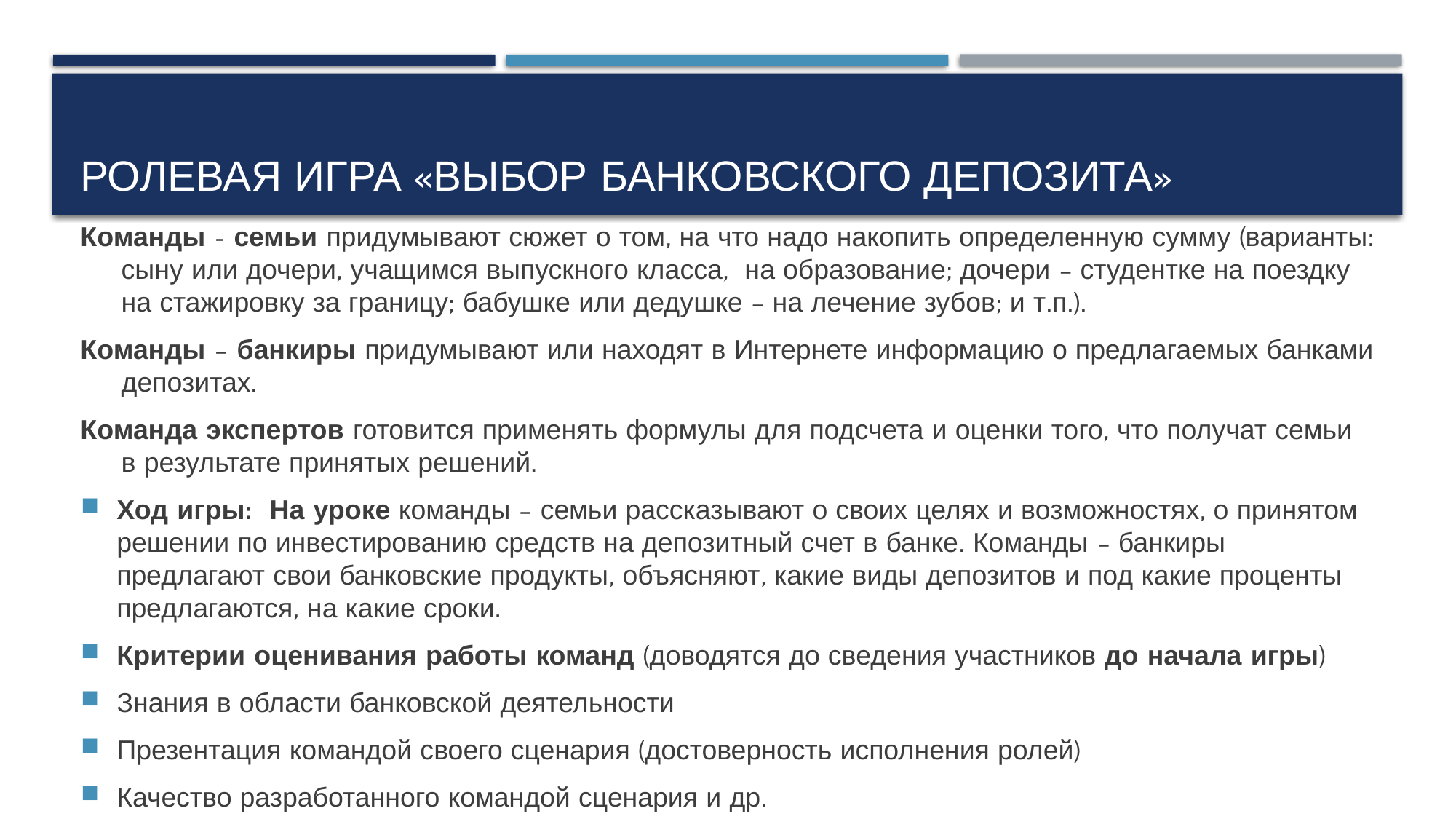

# Ролевая игра «Выбор банковского депозита»
Команды - семьи придумывают сюжет о том, на что надо накопить определенную сумму (варианты: сыну или дочери, учащимся выпускного класса,  на образование; дочери – студентке на поездку на стажировку за границу; бабушке или дедушке – на лечение зубов; и т.п.).
Команды – банкиры придумывают или находят в Интернете информацию о предлагаемых банками депозитах.
Команда экспертов готовится применять формулы для подсчета и оценки того, что получат семьи в результате принятых решений.
Ход игры:  На уроке команды – семьи рассказывают о своих целях и возможностях, о принятом решении по инвестированию средств на депозитный счет в банке. Команды – банкиры предлагают свои банковские продукты, объясняют, какие виды депозитов и под какие проценты предлагаются, на какие сроки.
Критерии оценивания работы команд (доводятся до сведения участников до начала игры)
Знания в области банковской деятельности
Презентация командой своего сценария (достоверность исполнения ролей)
Качество разработанного командой сценария и др.